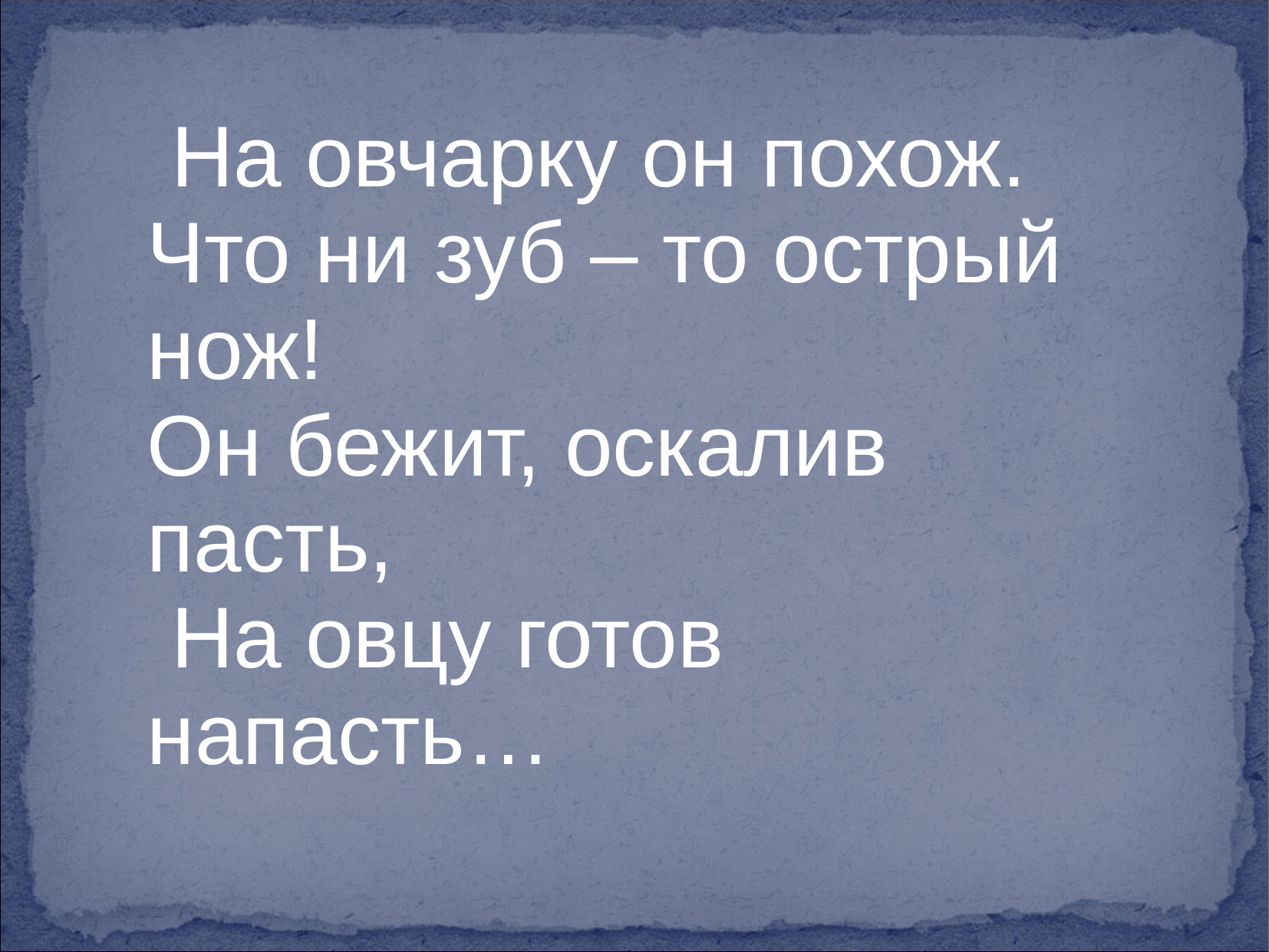

На овчарку он похож.
Что ни зуб – то острый нож!
Он бежит, оскалив пасть,
 На овцу готов напасть…